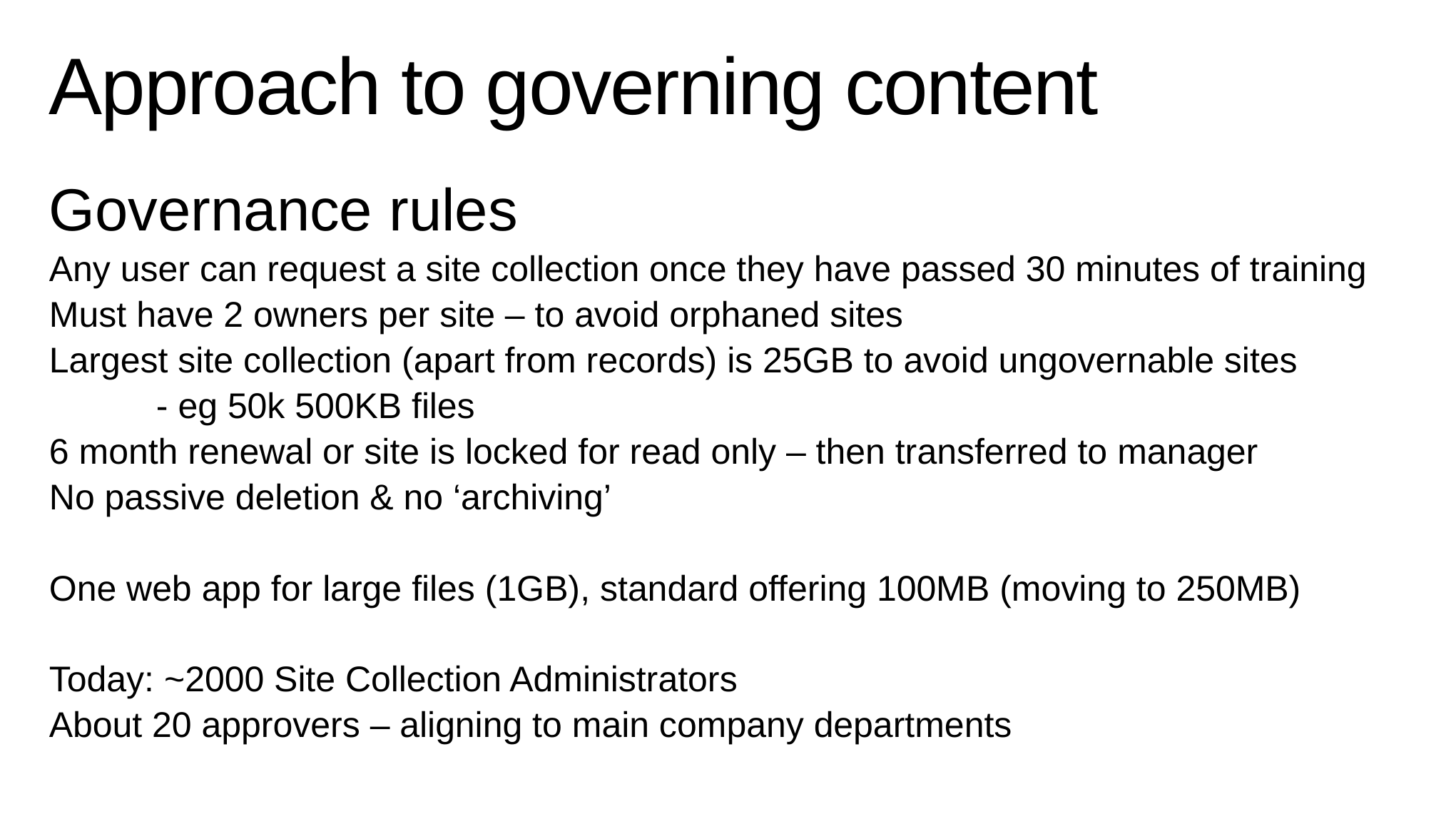

# Approach to governing content
Governance rules
Any user can request a site collection once they have passed 30 minutes of training
Must have 2 owners per site – to avoid orphaned sites
Largest site collection (apart from records) is 25GB to avoid ungovernable sites
	- eg 50k 500KB files
6 month renewal or site is locked for read only – then transferred to manager
No passive deletion & no ‘archiving’

One web app for large files (1GB), standard offering 100MB (moving to 250MB)

Today: ~2000 Site Collection Administrators
About 20 approvers – aligning to main company departments